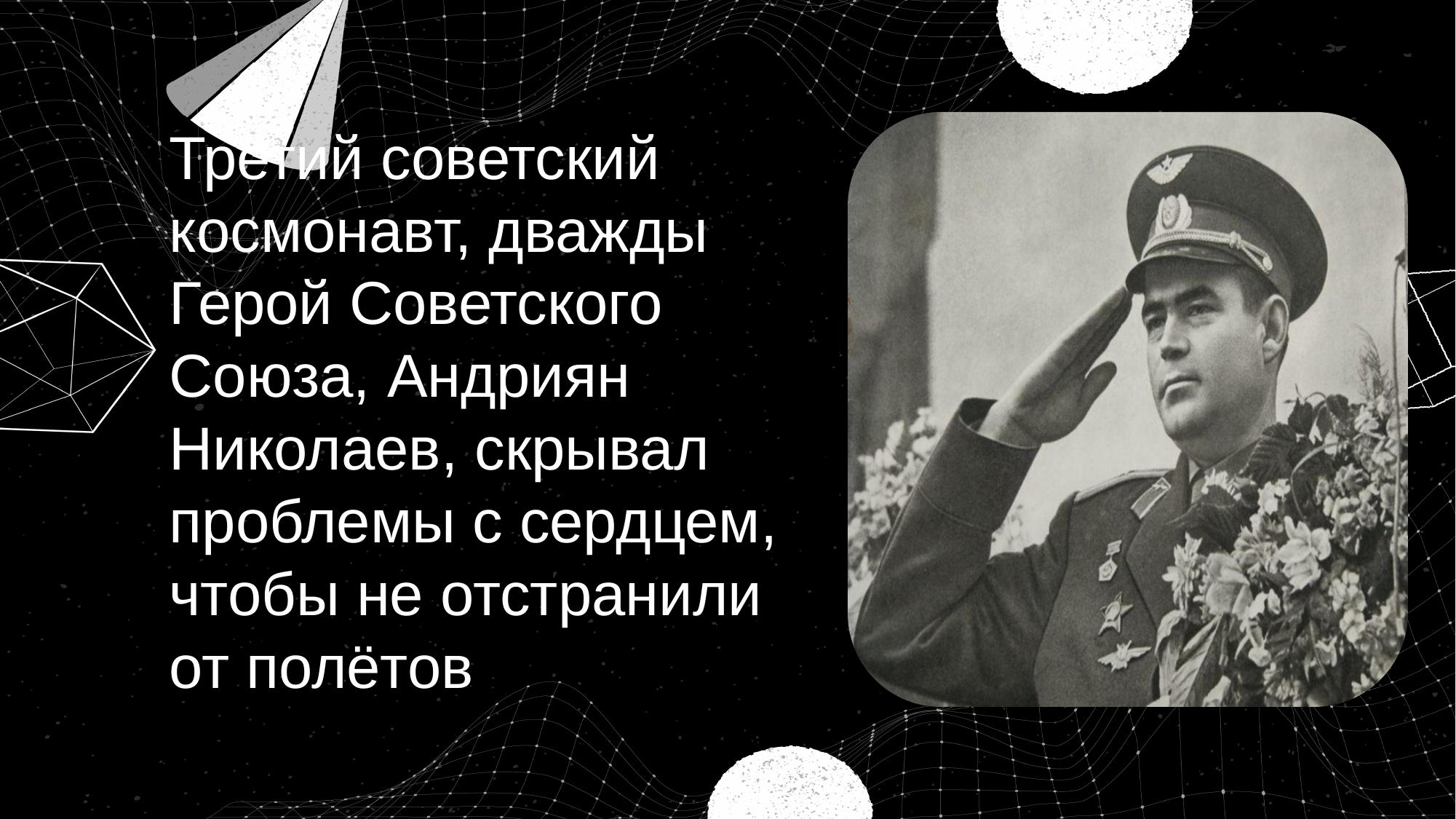

Третий советский космонавт, дважды Герой Советского Союза, Андриян Николаев, скрывал проблемы с сердцем, чтобы не отстранили от полётов